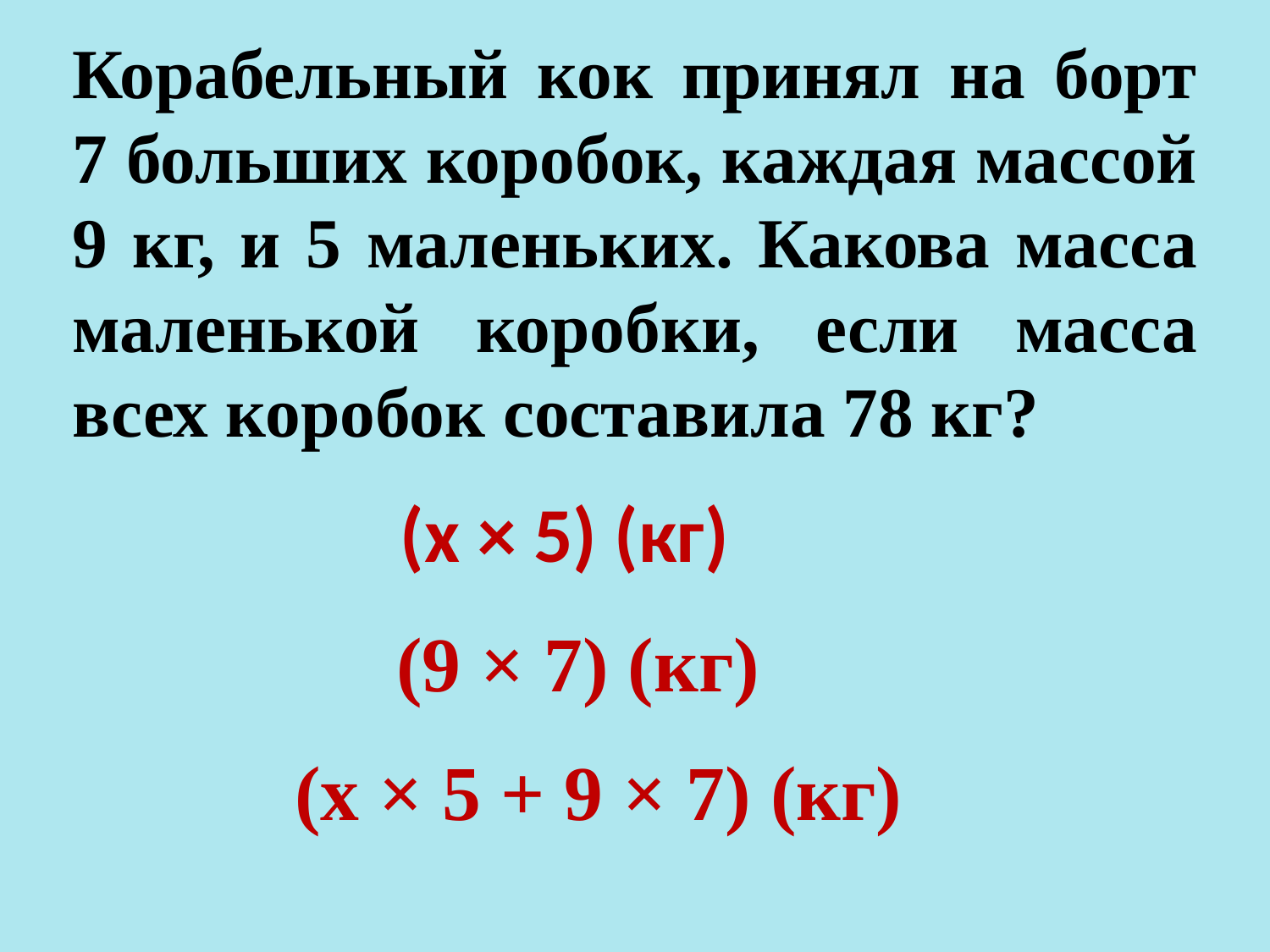

Корабельный кок принял на борт 7 больших коробок, каждая массой 9 кг, и 5 маленьких. Какова масса маленькой коробки, если масса всех коробок составила 78 кг?
(х × 5) (кг)
(9 × 7) (кг)
(х × 5 + 9 × 7) (кг)